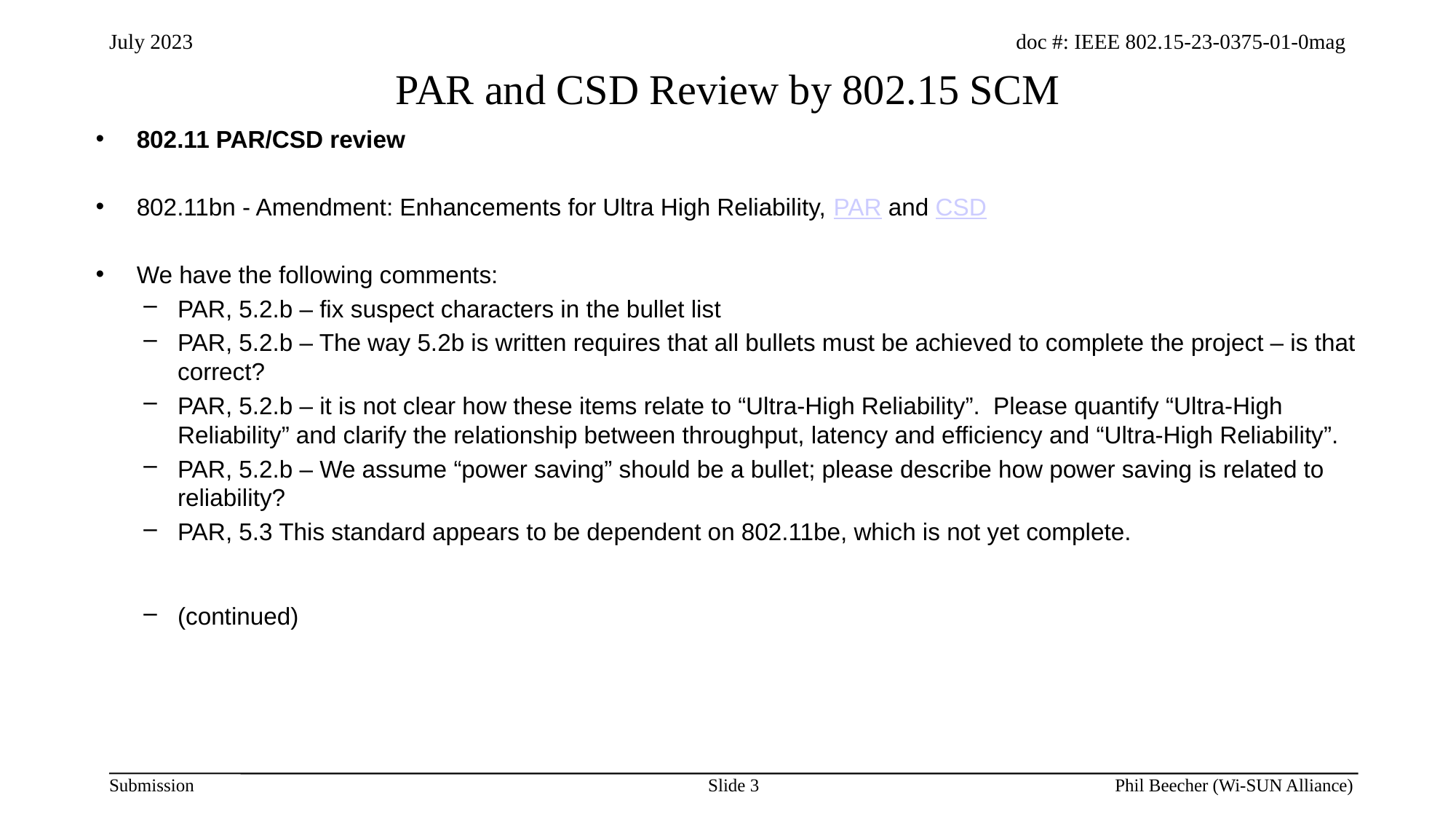

# PAR and CSD Review by 802.15 SCM
802.11 PAR/CSD review

802.11bn - Amendment: Enhancements for Ultra High Reliability, PAR and CSD

We have the following comments:
PAR, 5.2.b – fix suspect characters in the bullet list
PAR, 5.2.b – The way 5.2b is written requires that all bullets must be achieved to complete the project – is that correct?
PAR, 5.2.b – it is not clear how these items relate to “Ultra-High Reliability”.  Please quantify “Ultra-High Reliability” and clarify the relationship between throughput, latency and efficiency and “Ultra-High Reliability”.
PAR, 5.2.b – We assume “power saving” should be a bullet; please describe how power saving is related to reliability?
PAR, 5.3 This standard appears to be dependent on 802.11be, which is not yet complete.

(continued)
Slide 3
Phil Beecher (Wi-SUN Alliance)